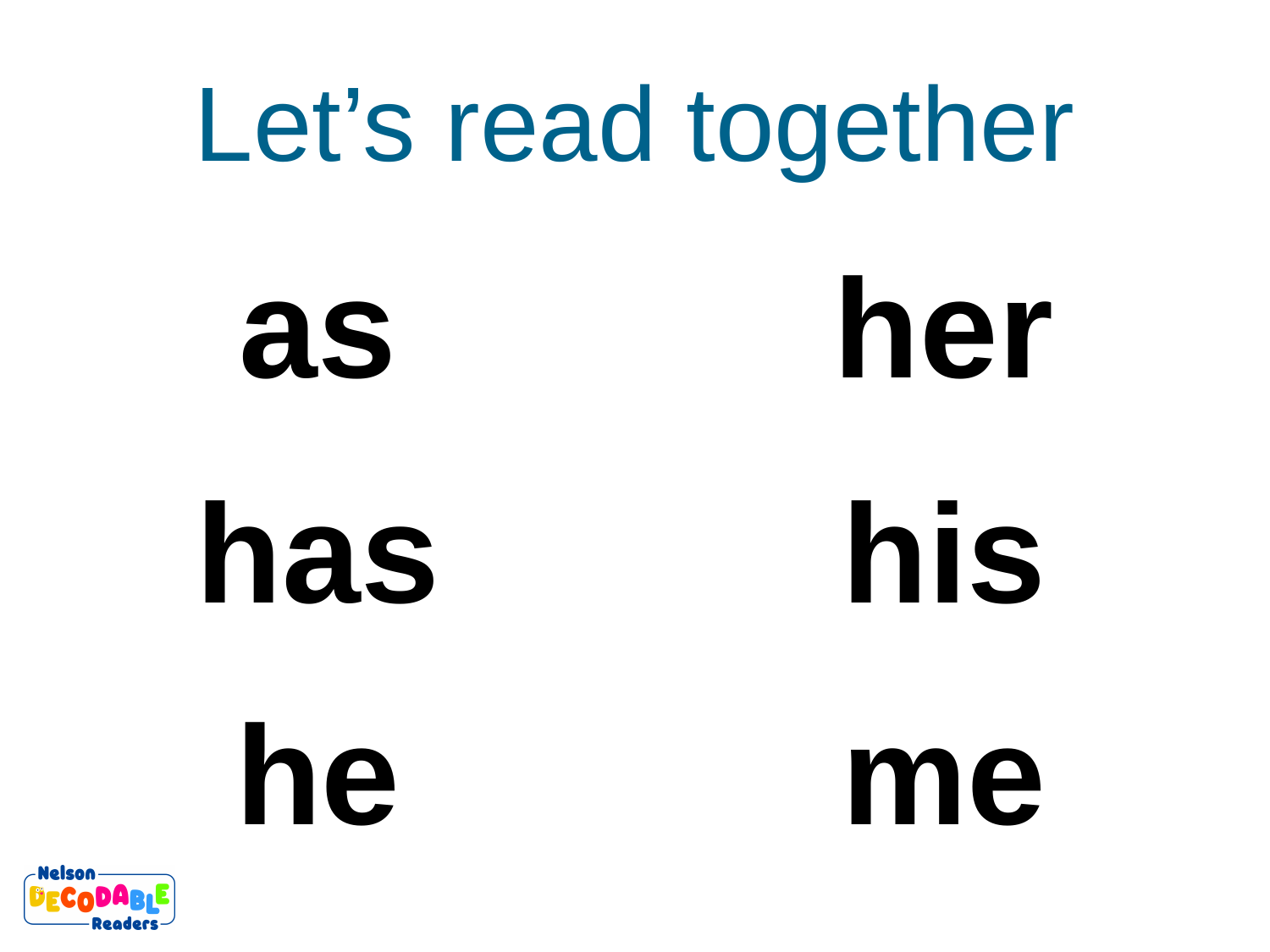

Let’s read together
as
her
has
his
he
me